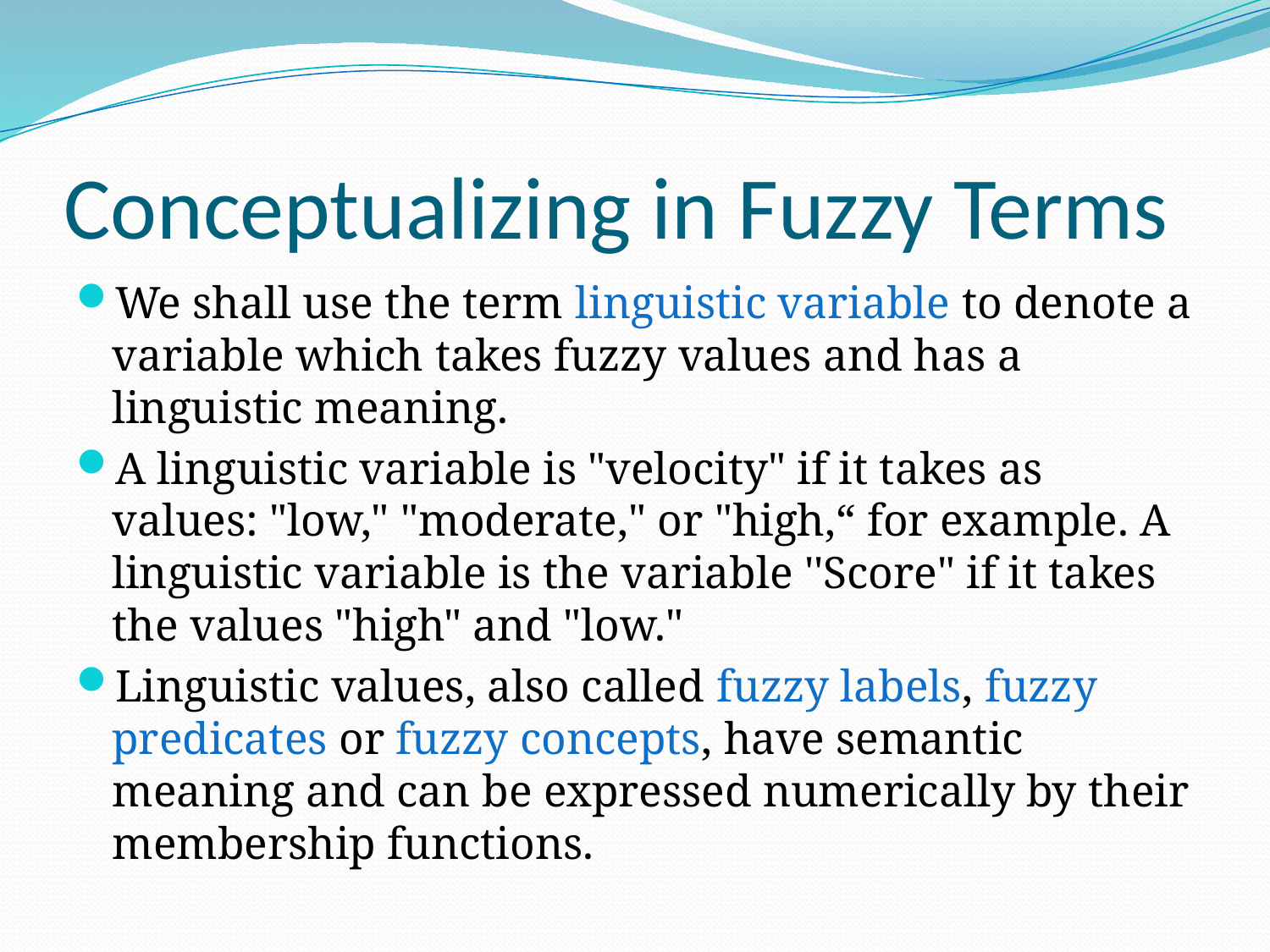

# Conceptualizing in Fuzzy Terms
We shall use the term linguistic variable to denote a variable which takes fuzzy values and has a linguistic meaning.
A linguistic variable is "velocity" if it takes as values: "low," "moderate," or "high,“ for example. A linguistic variable is the variable ''Score" if it takes the values "high" and "low."
Linguistic values, also called fuzzy labels, fuzzy predicates or fuzzy concepts, have semantic meaning and can be expressed numerically by their membership functions.